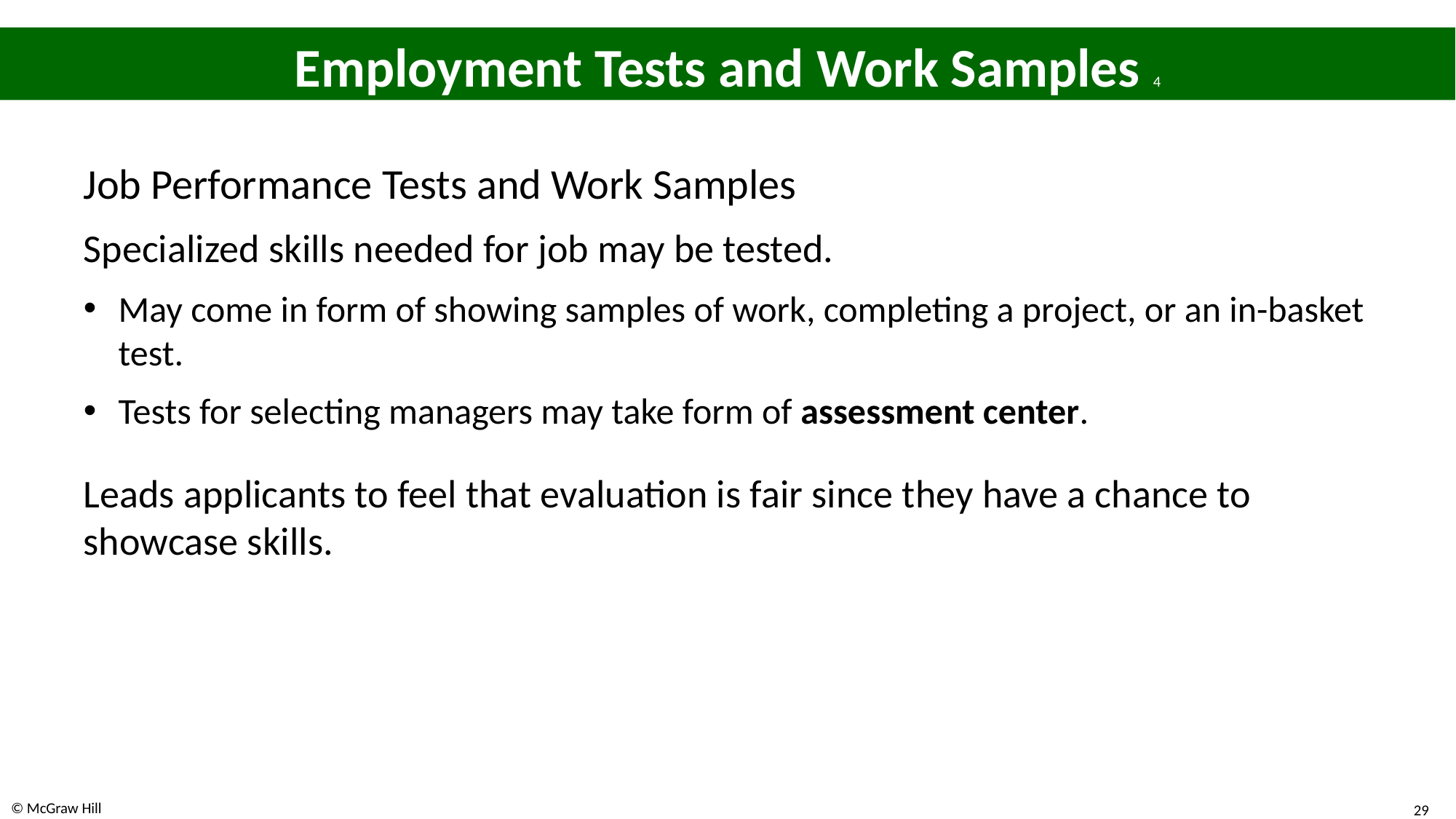

# Employment Tests and Work Samples 4
Job Performance Tests and Work Samples
Specialized skills needed for job may be tested.
May come in form of showing samples of work, completing a project, or an in-basket test.
Tests for selecting managers may take form of assessment center.
Leads applicants to feel that evaluation is fair since they have a chance to showcase skills.